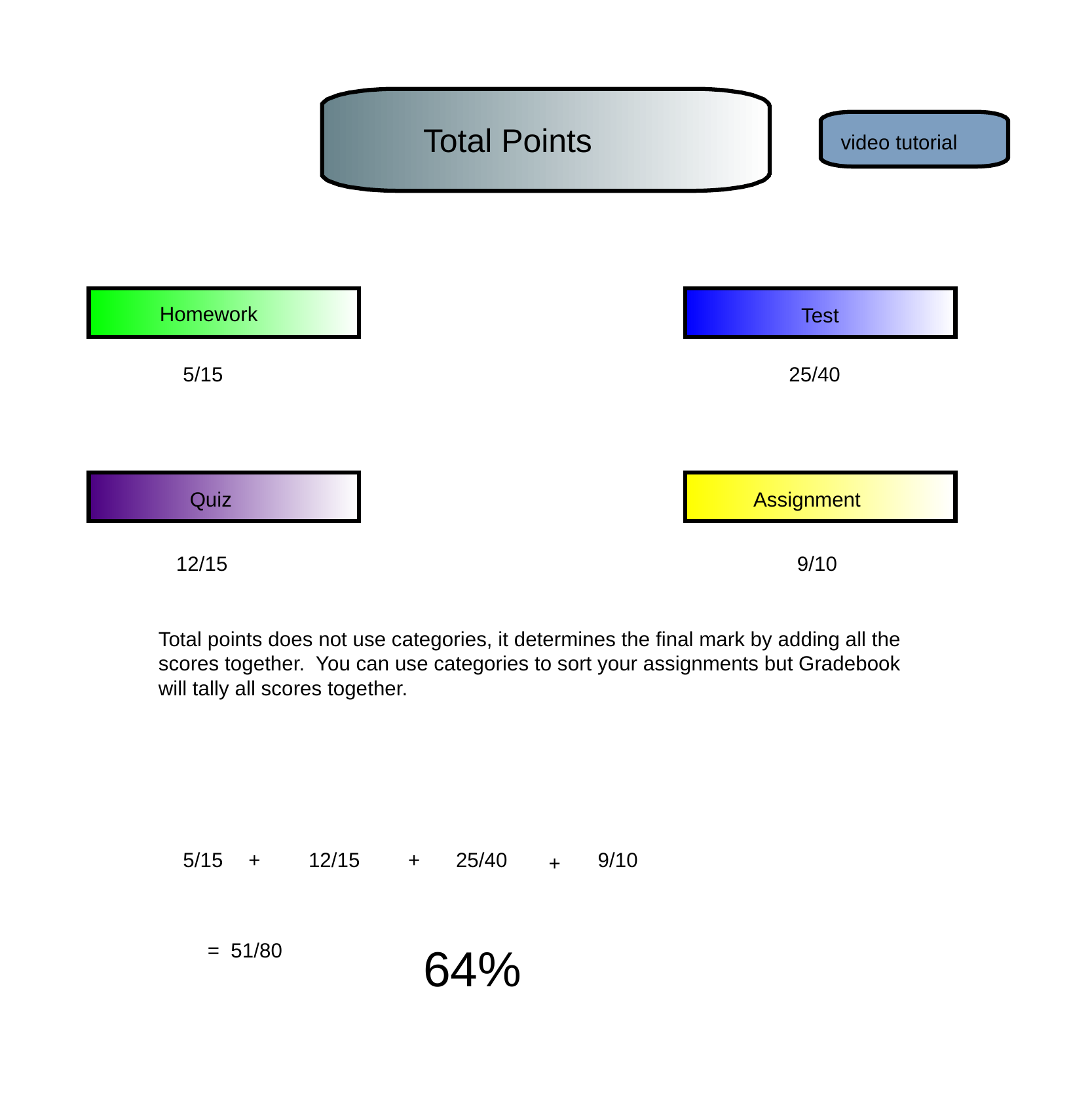

video tutorial
Total Points

Homework

Test
5/15
25/40

Assignment
Quiz
12/15
9/10
Total points does not use categories, it determines the final mark by adding all the scores together.  You can use categories to sort your assignments but Gradebook will tally all scores together.
5/15
+
12/15
+
25/40
9/10
+
=  51/80
64%